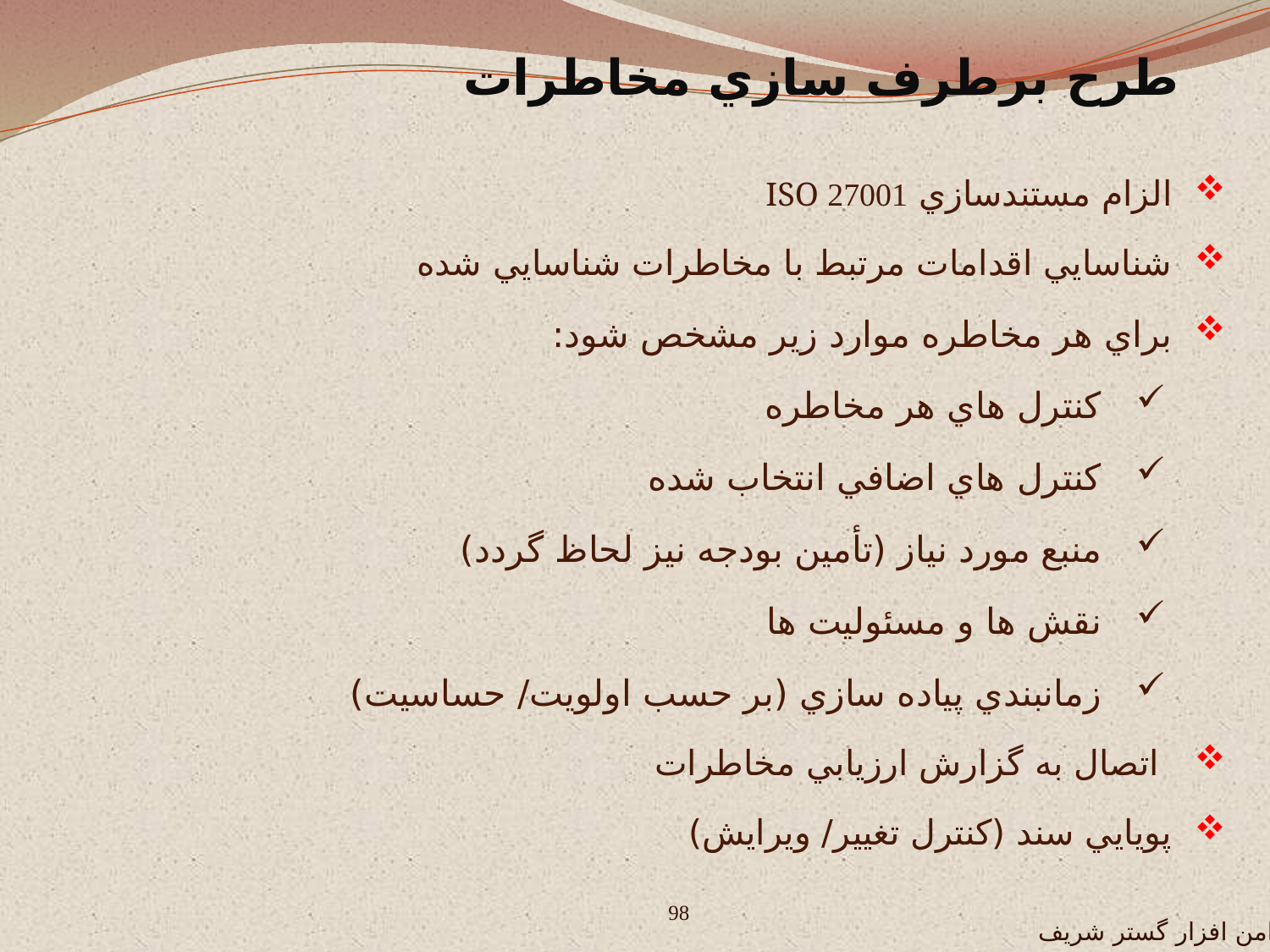

طرح برطرف سازي مخاطرات

  الزام مستندسازي ISO 27001
  شناسايي اقدامات مرتبط با مخاطرات شناسايي شده
  براي هر مخاطره موارد زير مشخص شود:
   کنترل هاي هر مخاطره
   کنترل هاي اضافي انتخاب شده
   منبع مورد نياز (تأمين بودجه نيز لحاظ گردد)
   نقش ها و مسئوليت ها
   زمانبندي پياده سازي (بر حسب اولويت/ حساسيت)
اتصال به گزارش ارزيابي مخاطرات
  پويايي سند (کنترل تغيير/ ويرايش)